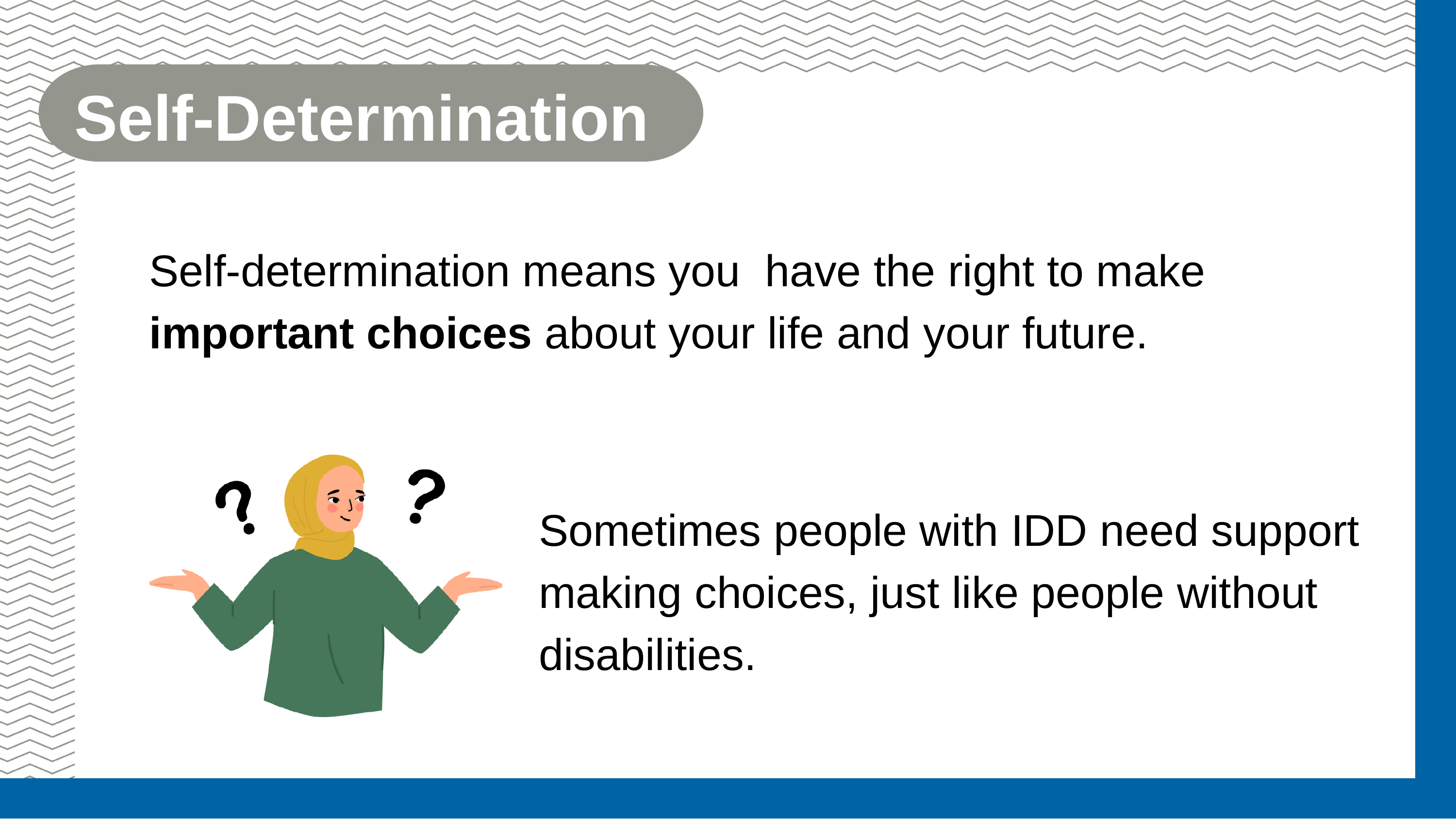

Self-Determination

Self-determination means you  have the right to make important choices about your life and your future.

Sometimes people with IDD need support making choices, just like people without disabilities.